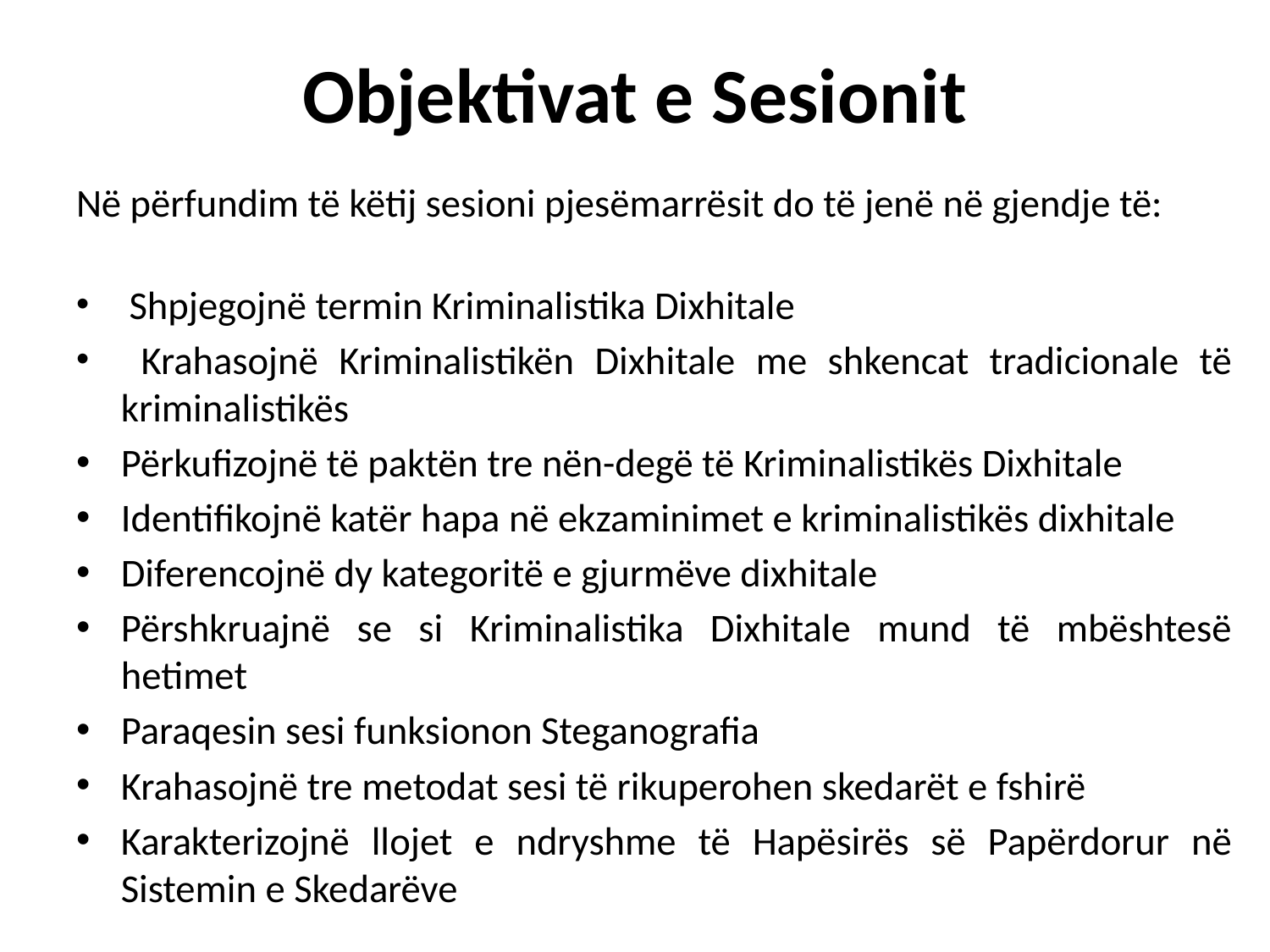

# Objektivat e Sesionit
Në përfundim të këtij sesioni pjesëmarrësit do të jenë në gjendje të:
 Shpjegojnë termin Kriminalistika Dixhitale
 Krahasojnë Kriminalistikën Dixhitale me shkencat tradicionale të kriminalistikës
Përkufizojnë të paktën tre nën-degë të Kriminalistikës Dixhitale
Identifikojnë katër hapa në ekzaminimet e kriminalistikës dixhitale
Diferencojnë dy kategoritë e gjurmëve dixhitale
Përshkruajnë se si Kriminalistika Dixhitale mund të mbështesë hetimet
Paraqesin sesi funksionon Steganografia
Krahasojnë tre metodat sesi të rikuperohen skedarët e fshirë
Karakterizojnë llojet e ndryshme të Hapësirës së Papërdorur në Sistemin e Skedarëve